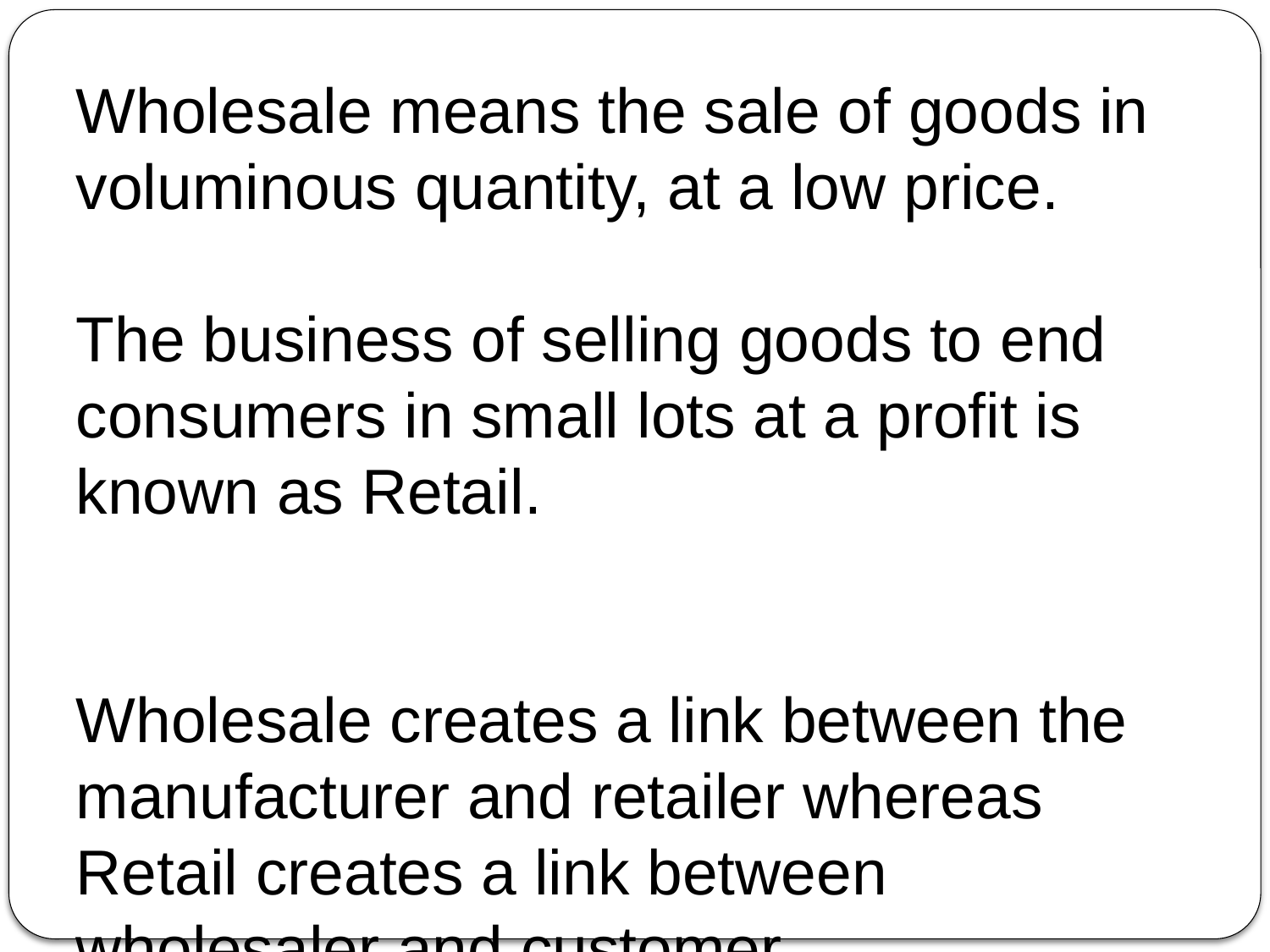

Wholesale means the sale of goods in voluminous quantity, at a low price.

The business of selling goods to end consumers in small lots at a profit is known as Retail.

Wholesale creates a link between the manufacturer and retailer whereas Retail creates a link between wholesaler and customer